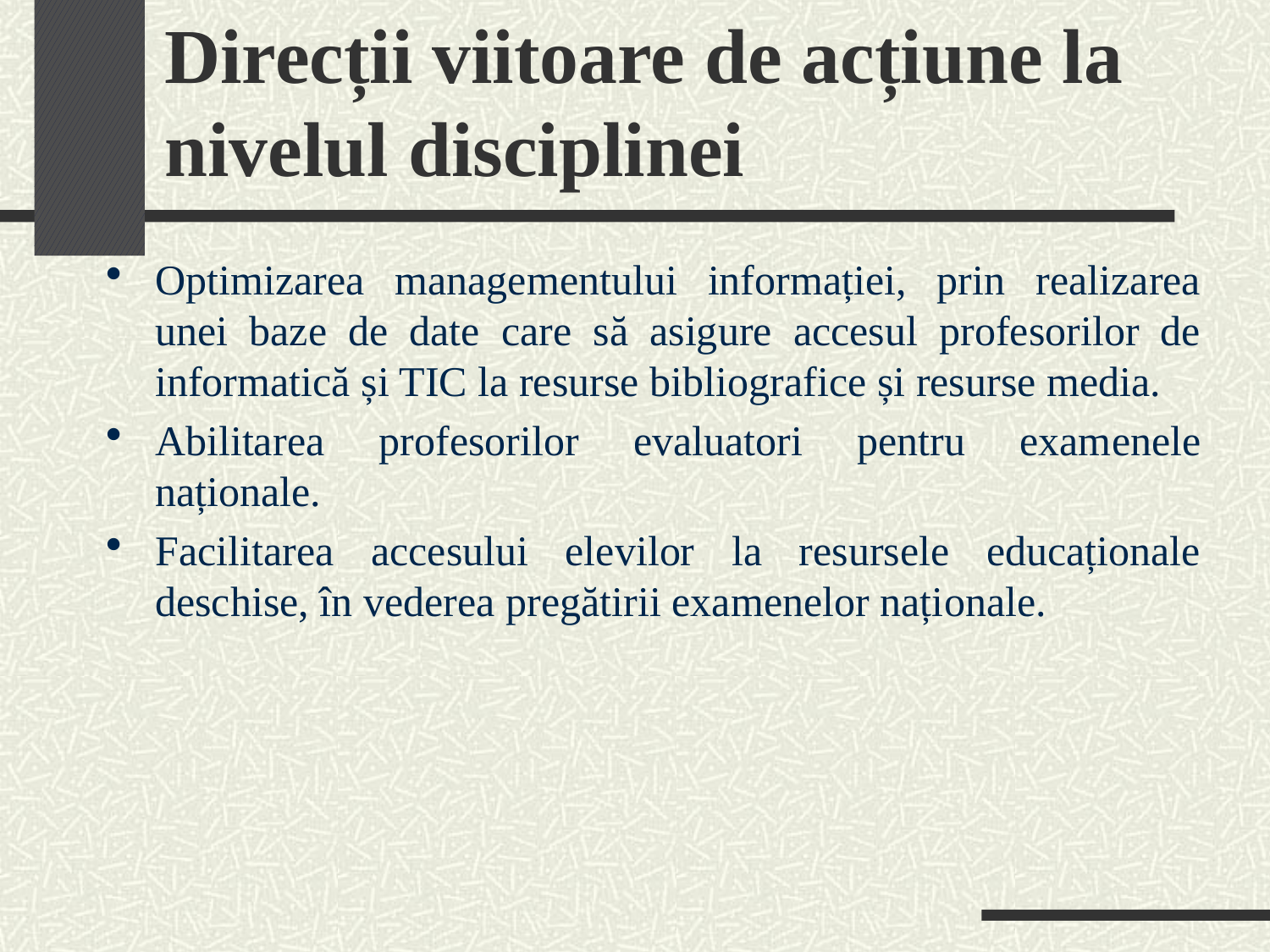

# Direcții viitoare de acțiune la nivelul disciplinei
Optimizarea managementului informației, prin realizarea unei baze de date care să asigure accesul profesorilor de informatică și TIC la resurse bibliografice și resurse media.
Abilitarea profesorilor evaluatori pentru examenele naționale.
Facilitarea accesului elevilor la resursele educaționale deschise, în vederea pregătirii examenelor naționale.